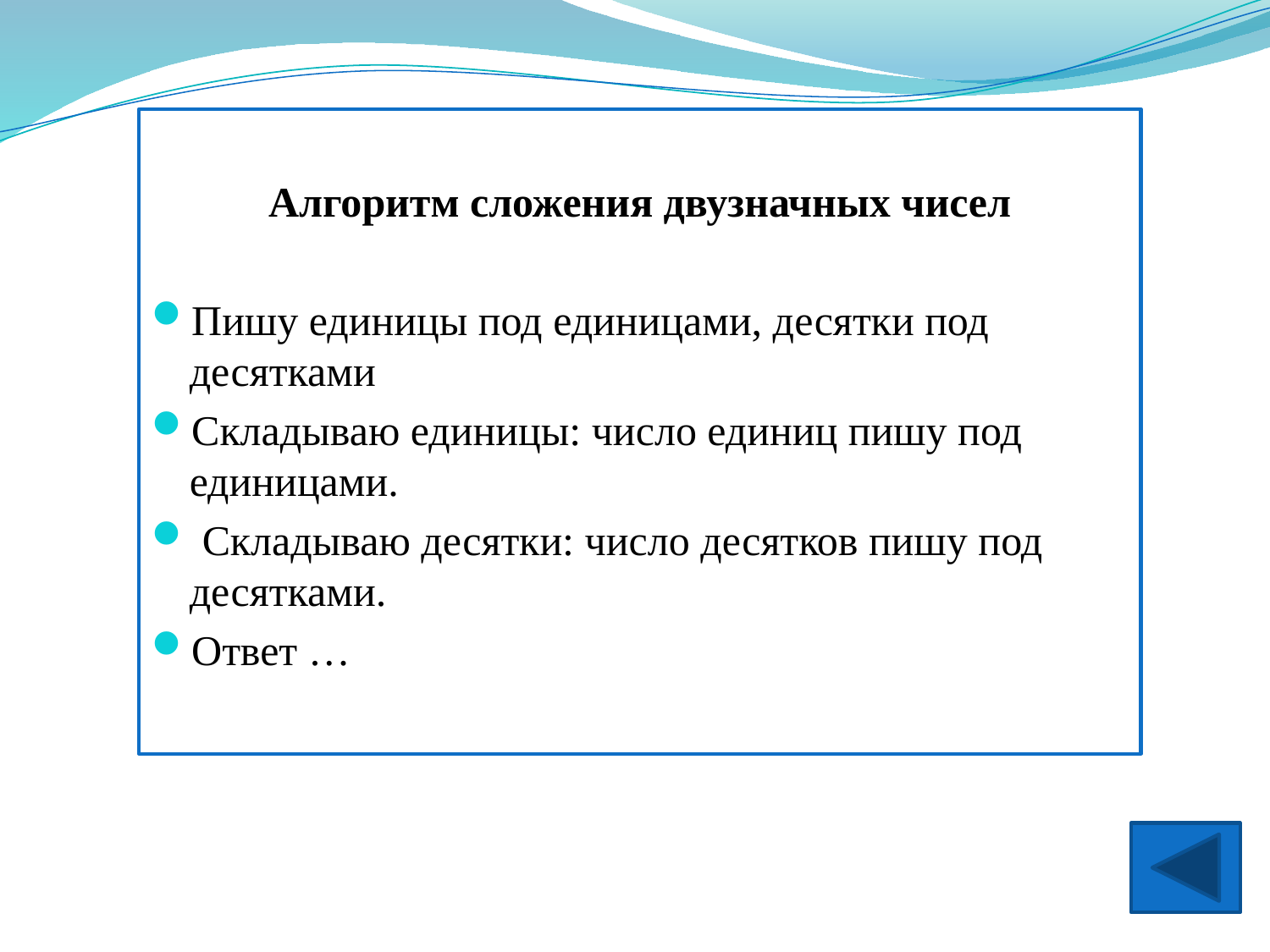

Алгоритм сложения двузначных чисел

Пишу единицы под единицами, десятки под десятками
Складываю единицы: число единиц пишу под единицами.
 Складываю десятки: число десятков пишу под десятками.
Ответ …